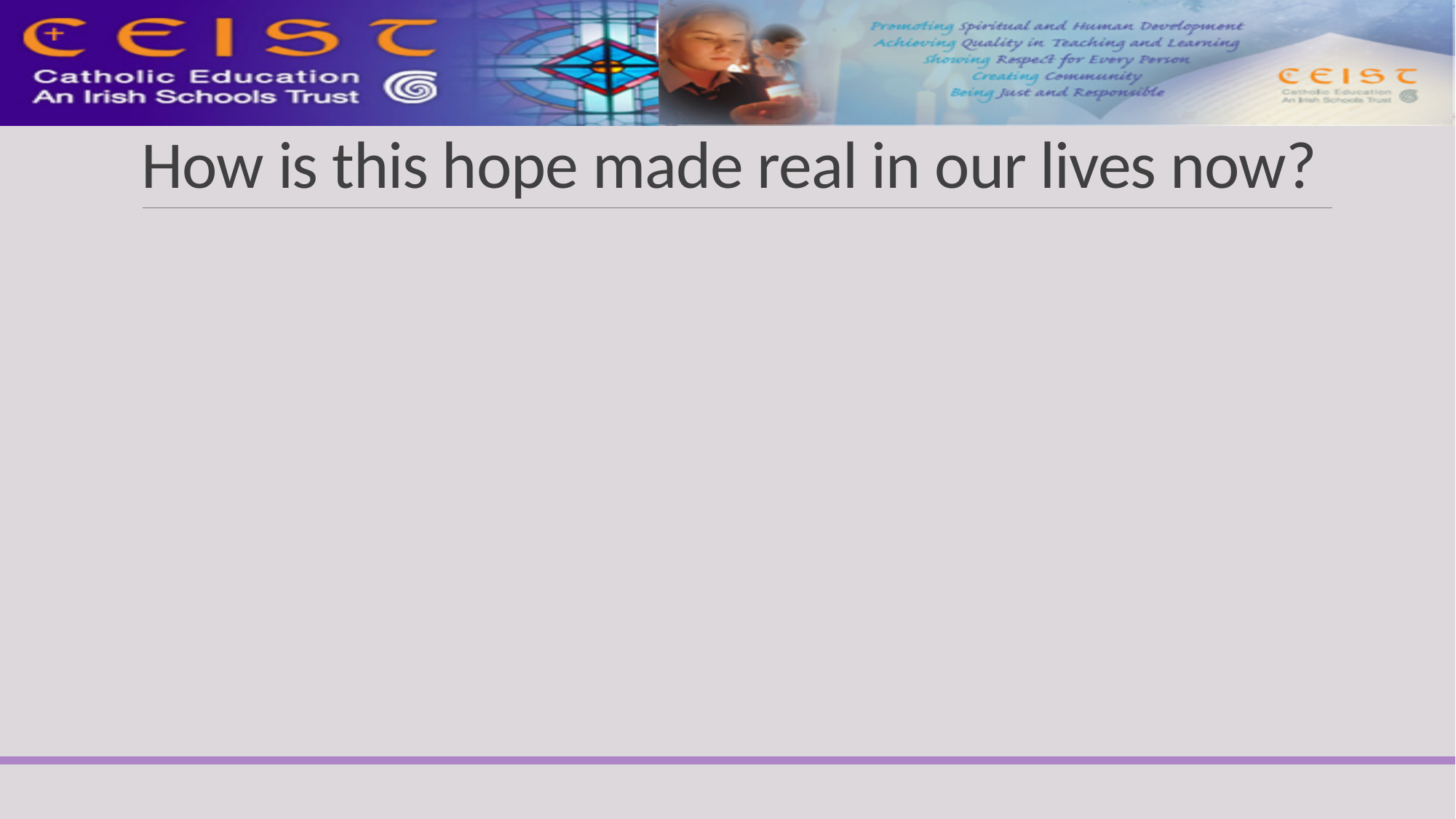

# How is this hope made real in our lives now?